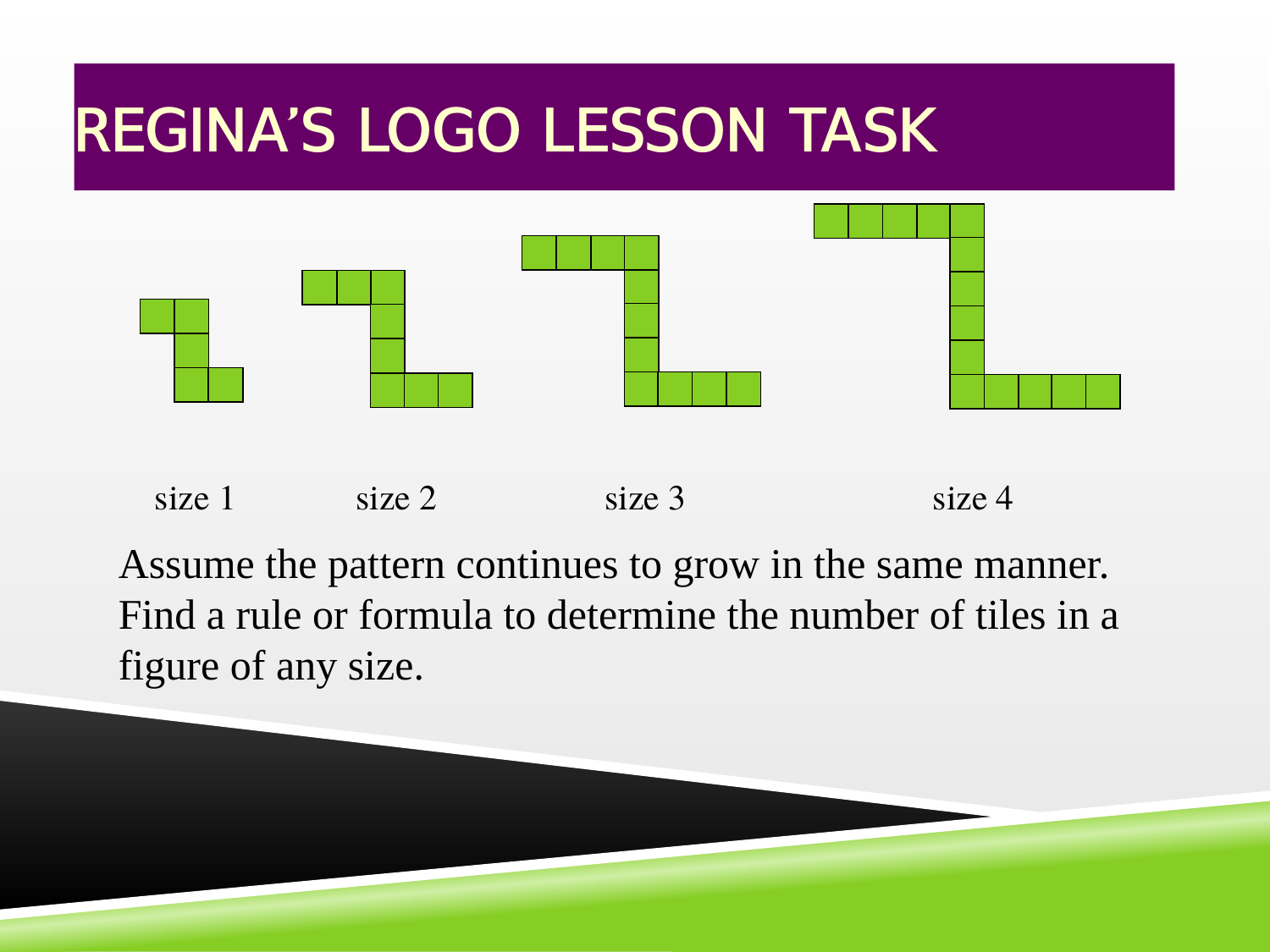

# Regina’s Logo Lesson Task

size 1
size 2
size 3
size 4
Assume the pattern continues to grow in the same manner.  Find a rule or formula to determine the number of tiles in a figure of any size.